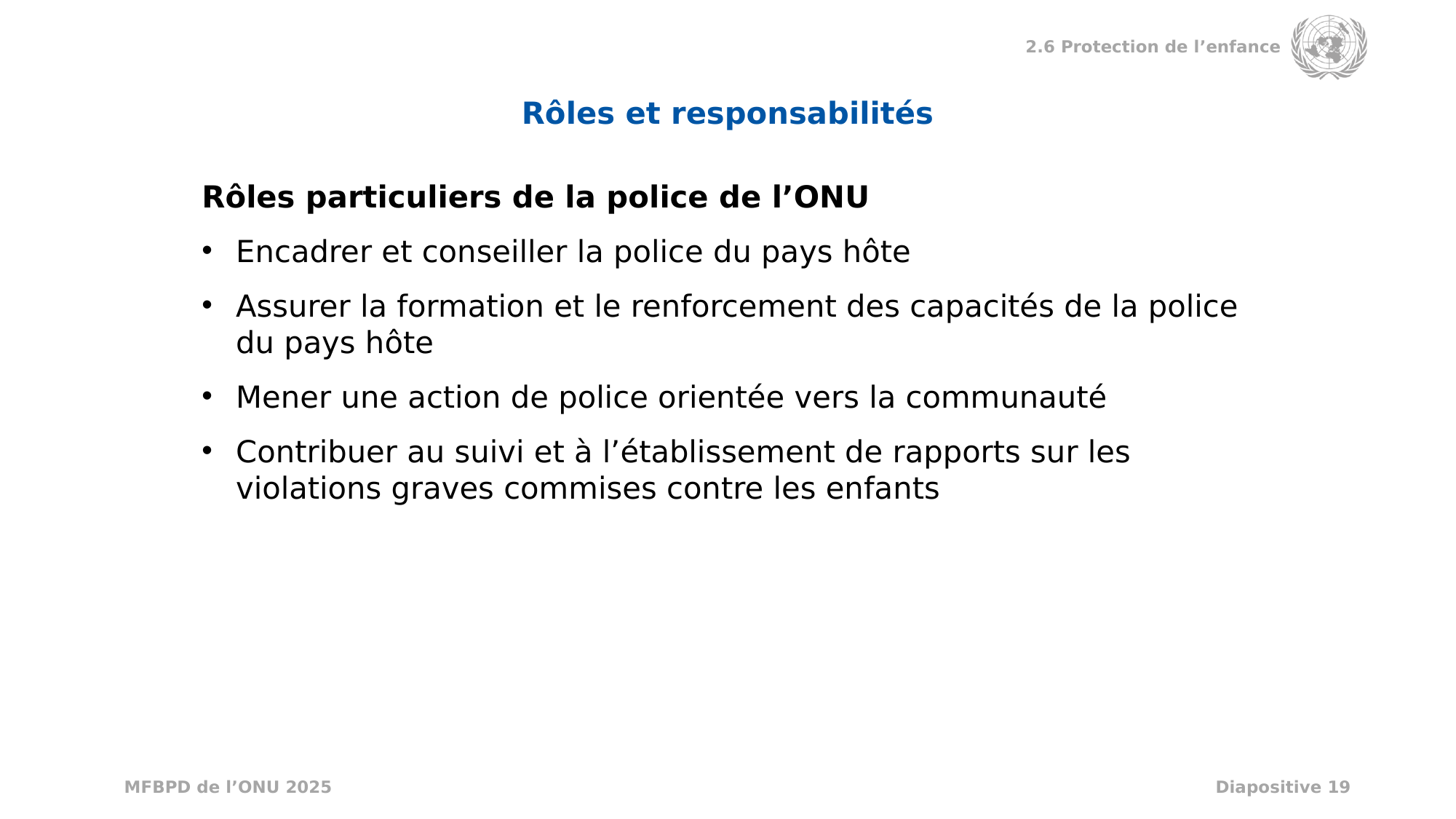

Rôles et responsabilités
Rôles particuliers de la police de l’ONU
Encadrer et conseiller la police du pays hôte
Assurer la formation et le renforcement des capacités de la police du pays hôte
Mener une action de police orientée vers la communauté
Contribuer au suivi et à l’établissement de rapports sur les violations graves commises contre les enfants